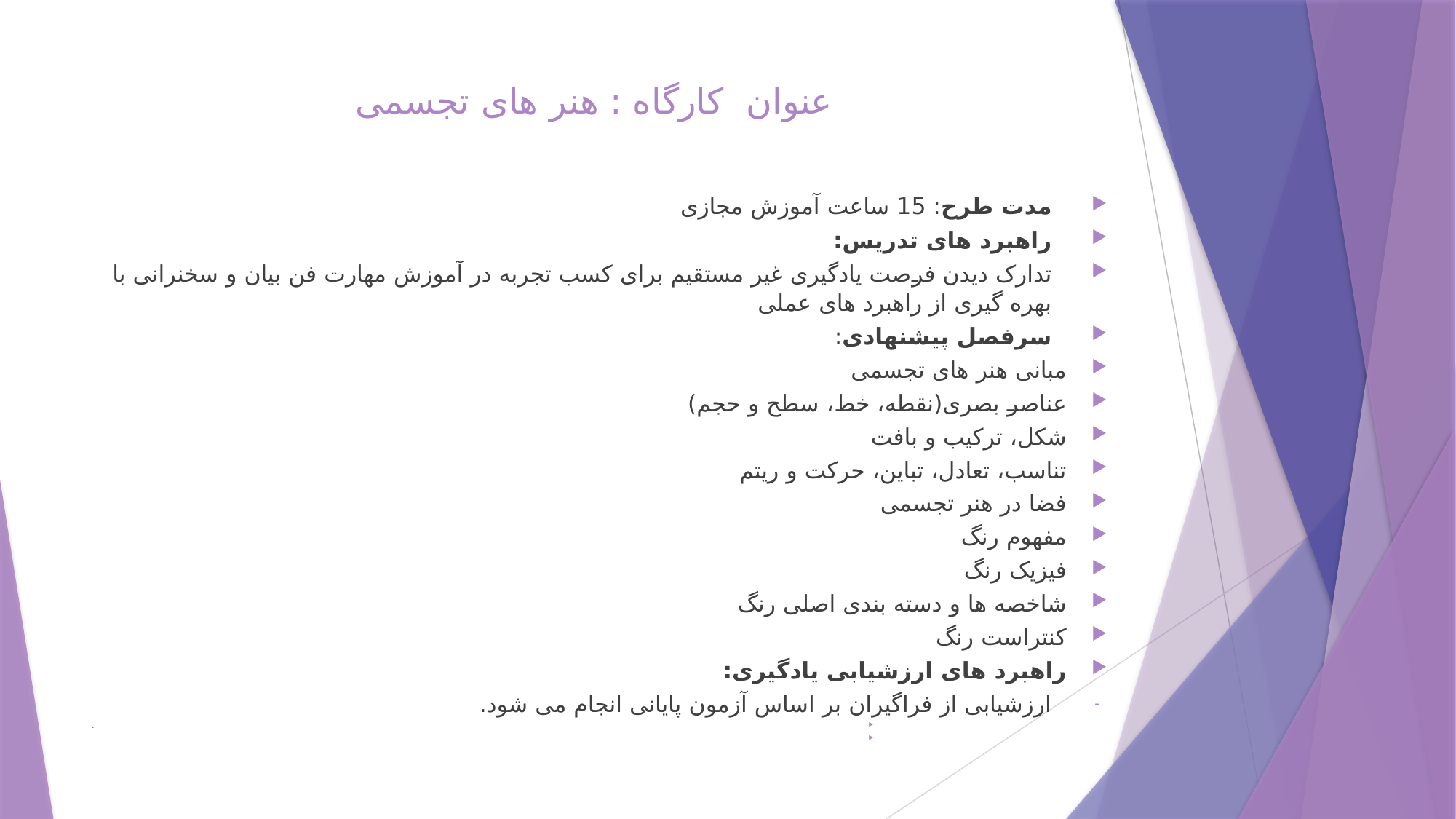

# عنوان  کارگاه : هنر های تجسمی
مدت طرح: 15 ساعت آموزش مجازی
راهبرد های تدریس:
تدارک دیدن فرصت یادگیری غیر مستقیم برای کسب تجربه در آموزش مهارت فن بیان و سخنرانی با بهره گیری از راهبرد های عملی
سرفصل پیشنهادی:
مبانی هنر های تجسمی
عناصر بصری(نقطه، خط، سطح و حجم)
شکل، ترکیب و بافت
تناسب، تعادل، تباین، حرکت و ریتم
فضا در هنر تجسمی
مفهوم رنگ
فیزیک رنگ
شاخصه ها و دسته بندی اصلی رنگ
کنتراست رنگ
راهبرد های ارزشیابی یادگیری:
ارزشیابی از فراگیران بر اساس آزمون پایانی انجام می شود.
.